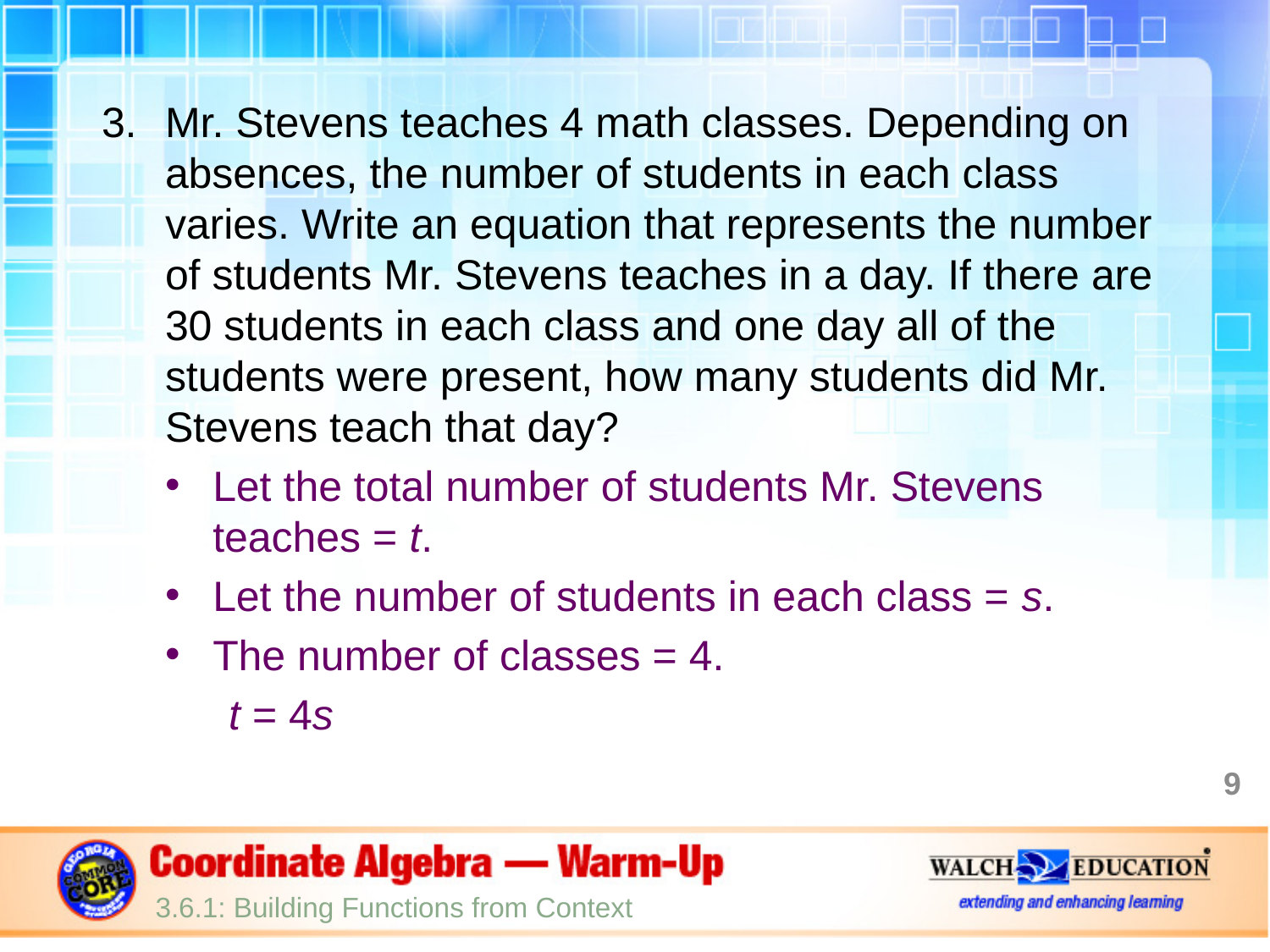

Mr. Stevens teaches 4 math classes. Depending on absences, the number of students in each class varies. Write an equation that represents the number of students Mr. Stevens teaches in a day. If there are 30 students in each class and one day all of the students were present, how many students did Mr. Stevens teach that day?
Let the total number of students Mr. Stevens teaches = t.
Let the number of students in each class = s.
The number of classes = 4.
t = 4s

9
3.6.1: Building Functions from Context